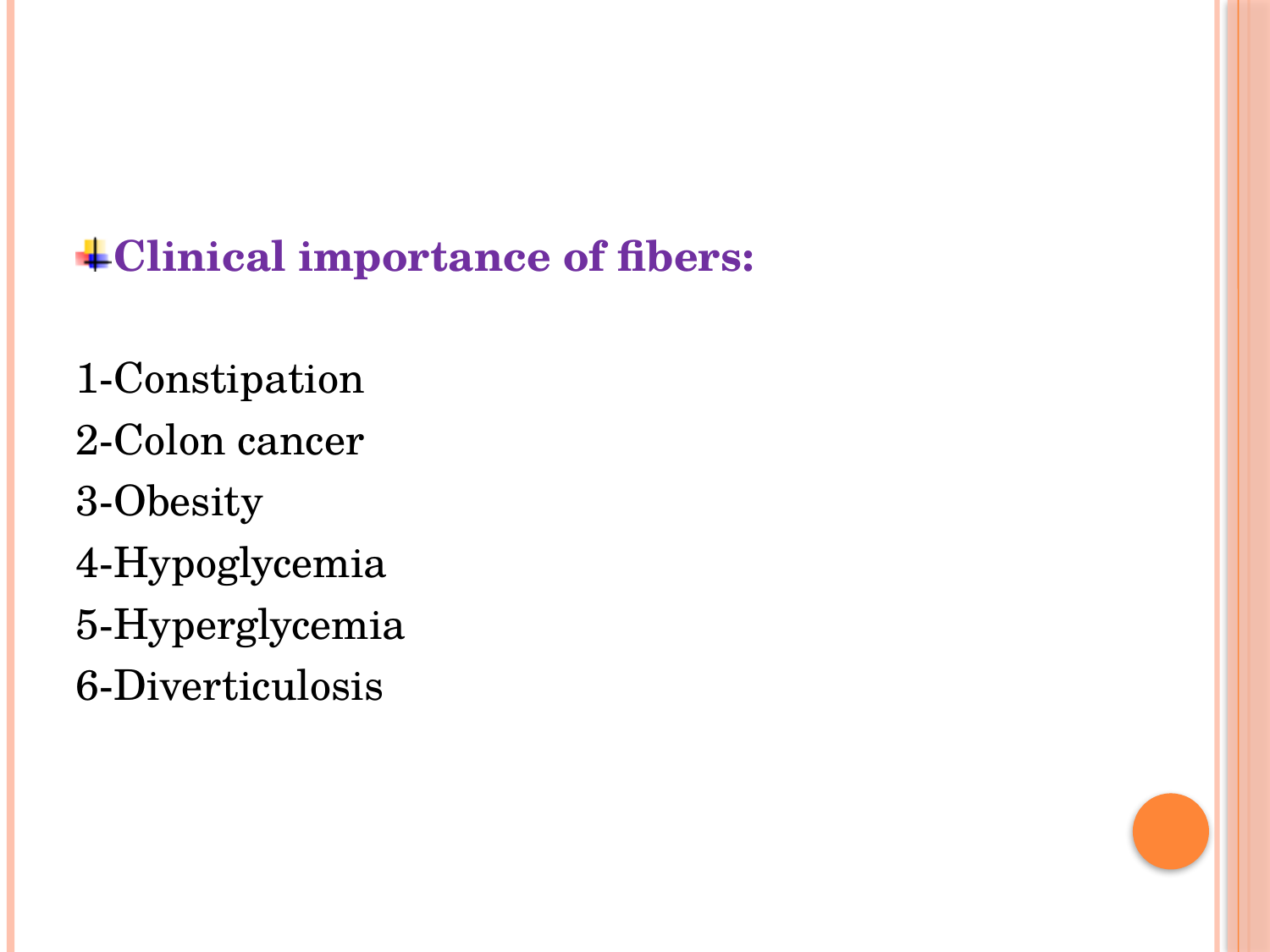

#
Clinical importance of fibers:

1-Constipation
2-Colon cancer
3-Obesity
4-Hypoglycemia
5-Hyperglycemia
6-Diverticulosis